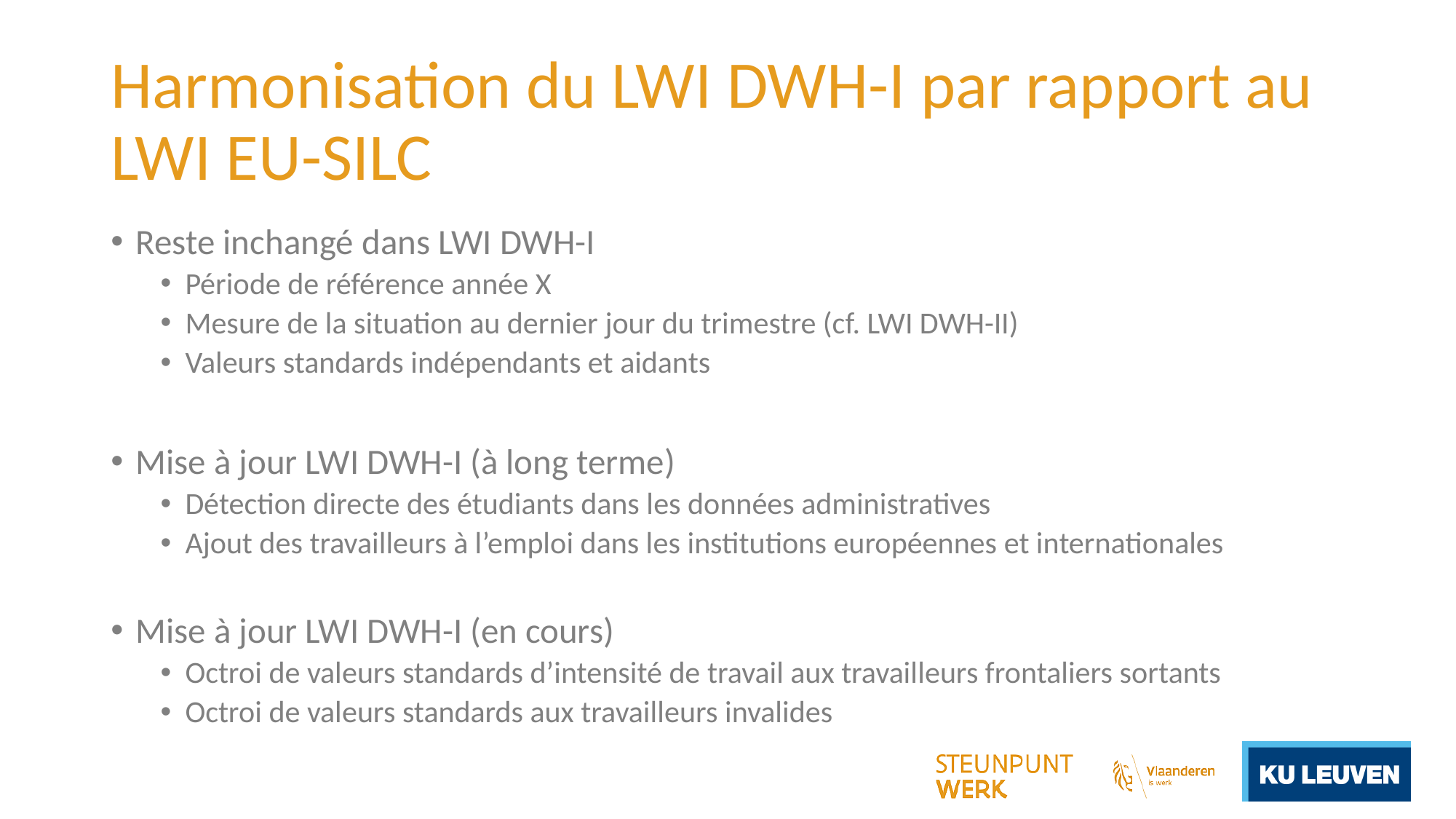

# Harmonisation du LWI DWH-I par rapport au LWI EU-SILC
Reste inchangé dans LWI DWH-I
Période de référence année X
Mesure de la situation au dernier jour du trimestre (cf. LWI DWH-II)
Valeurs standards indépendants et aidants

Mise à jour LWI DWH-I (à long terme)
Détection directe des étudiants dans les données administratives
Ajout des travailleurs à l’emploi dans les institutions européennes et internationales

Mise à jour LWI DWH-I (en cours)
Octroi de valeurs standards d’intensité de travail aux travailleurs frontaliers sortants
Octroi de valeurs standards aux travailleurs invalides